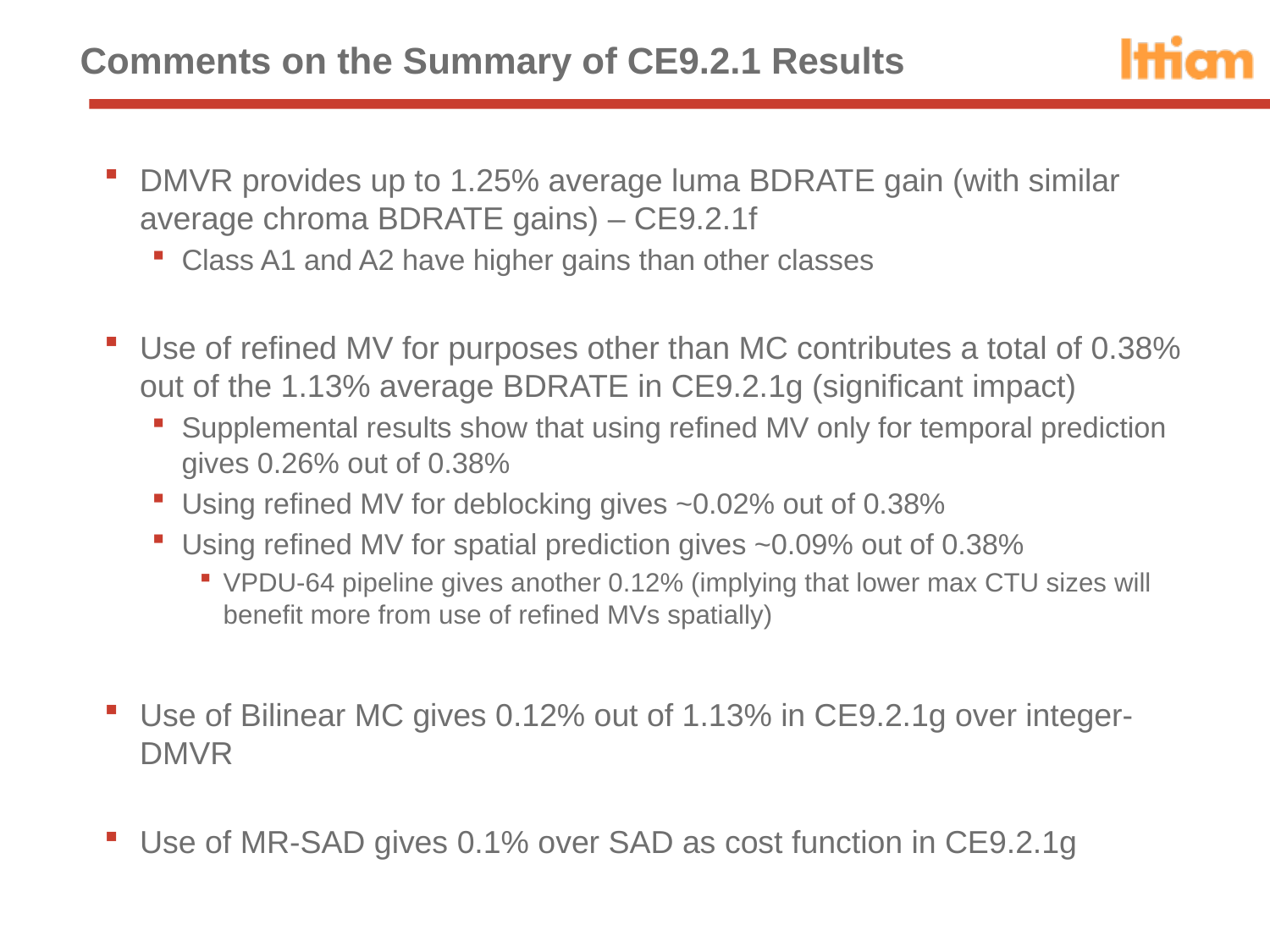

# Comments on the Summary of CE9.2.1 Results
DMVR provides up to 1.25% average luma BDRATE gain (with similar average chroma BDRATE gains) – CE9.2.1f
Class A1 and A2 have higher gains than other classes

Use of refined MV for purposes other than MC contributes a total of 0.38% out of the 1.13% average BDRATE in CE9.2.1g (significant impact)
Supplemental results show that using refined MV only for temporal prediction gives 0.26% out of 0.38%
Using refined MV for deblocking gives ~0.02% out of 0.38%
Using refined MV for spatial prediction gives ~0.09% out of 0.38%
VPDU-64 pipeline gives another 0.12% (implying that lower max CTU sizes will benefit more from use of refined MVs spatially)

Use of Bilinear MC gives 0.12% out of 1.13% in CE9.2.1g over integer-DMVR

Use of MR-SAD gives 0.1% over SAD as cost function in CE9.2.1g